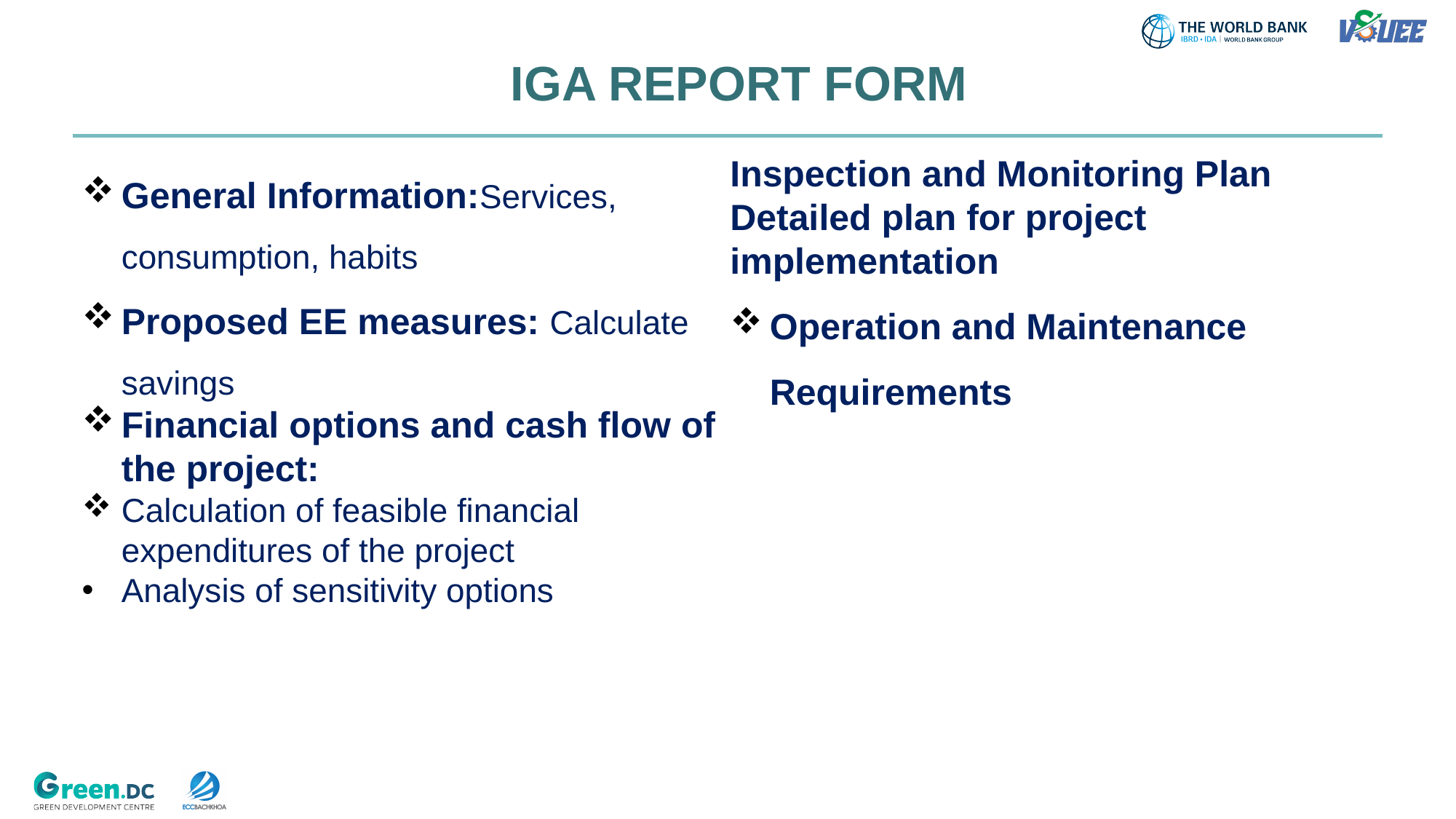

# IGA REPORT FORM
General Information:Services, consumption, habits
Proposed EE measures: Calculate savings
Financial options and cash flow of the project:
Calculation of feasible financial expenditures of the project
Analysis of sensitivity options
Inspection and Monitoring Plan
Detailed plan for project implementation
Operation and Maintenance Requirements
15